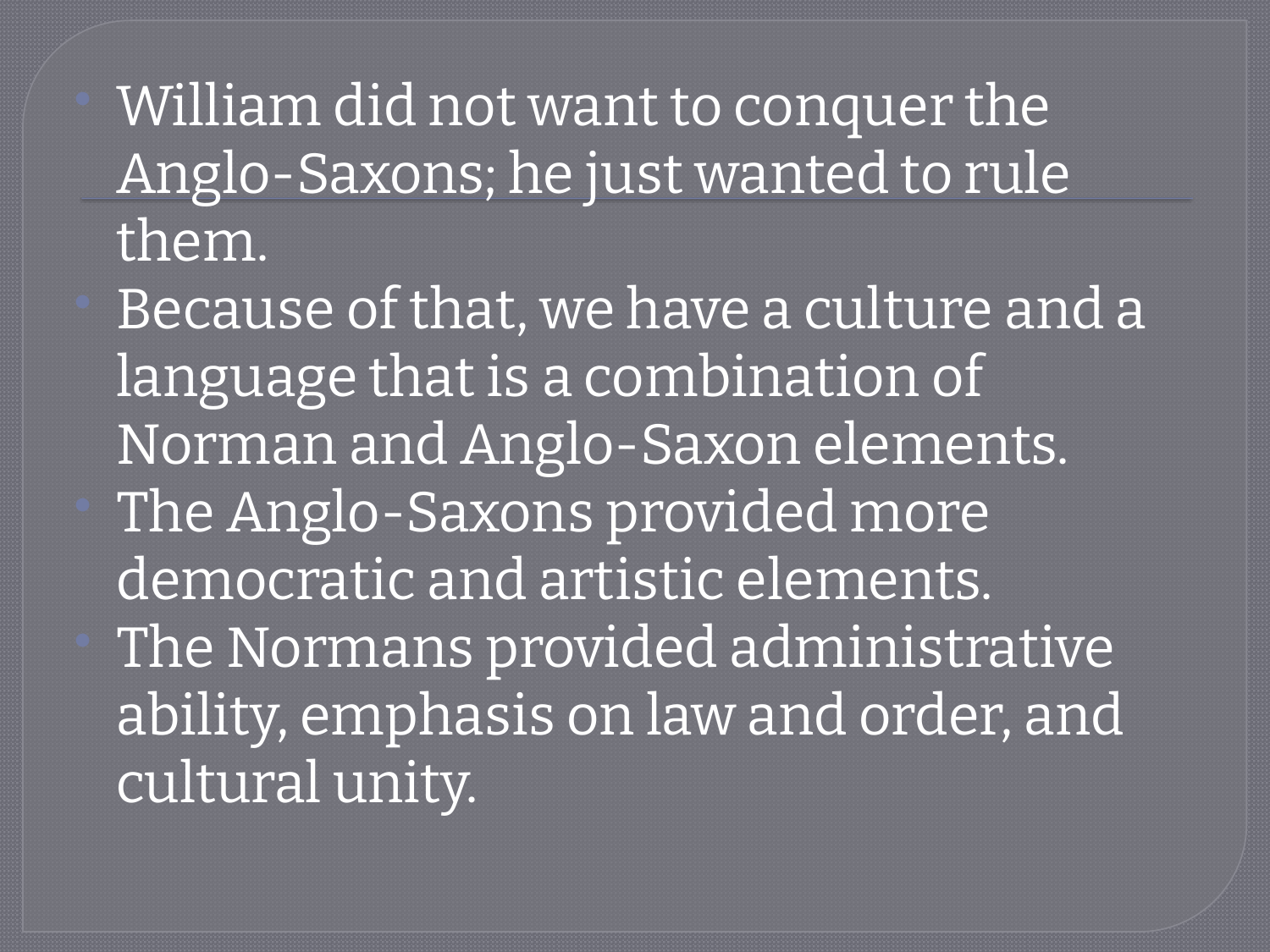

William did not want to conquer the Anglo-Saxons; he just wanted to rule them.
Because of that, we have a culture and a language that is a combination of Norman and Anglo-Saxon elements.
The Anglo-Saxons provided more democratic and artistic elements.
The Normans provided administrative ability, emphasis on law and order, and cultural unity.